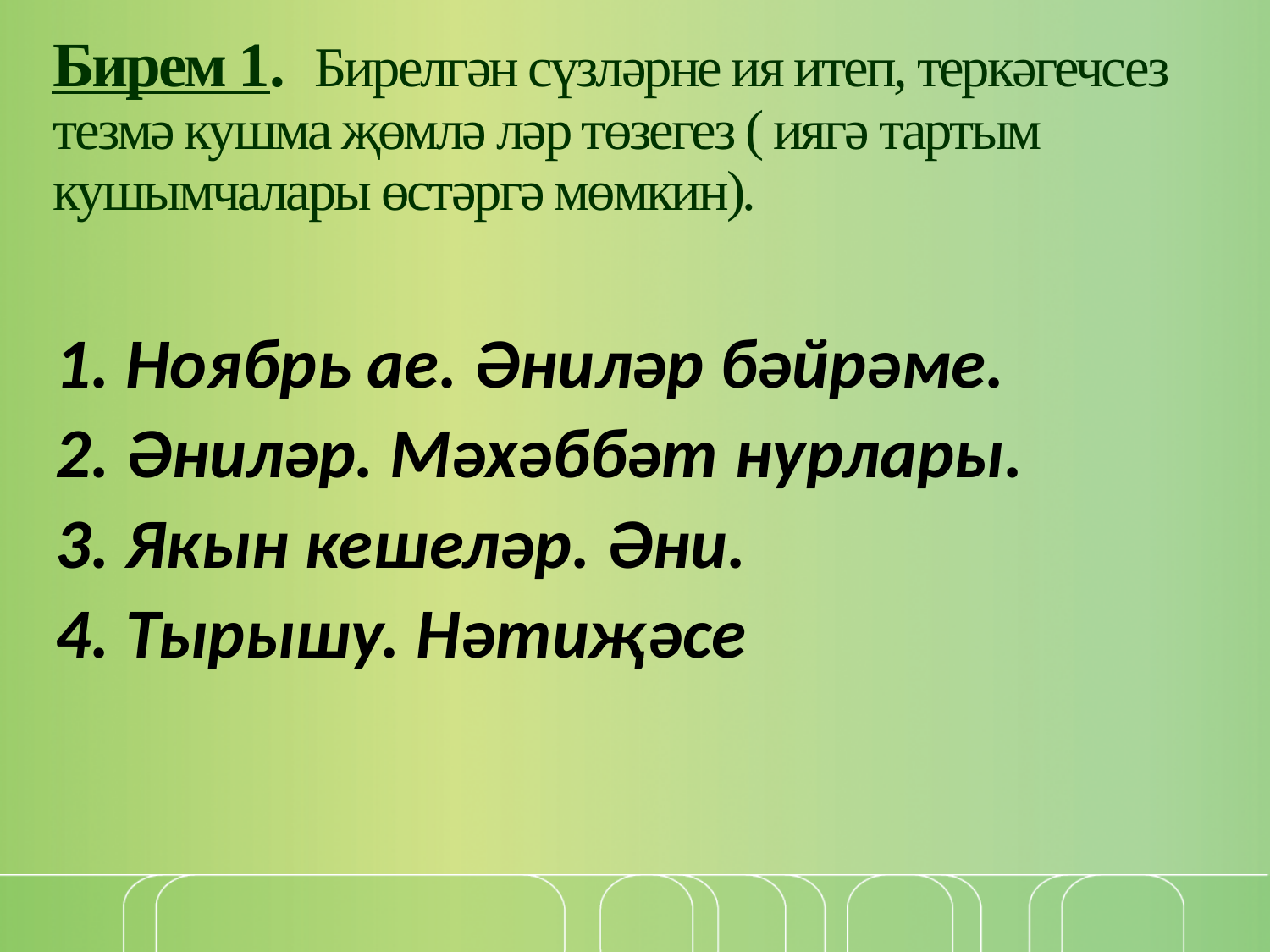

# Бирем 1.  Бирелгән сүзләрне ия итеп, теркәгечсез тезмә кушма җөмлә ләр төзегез ( иягә тартым кушымчалары өстәргә мөмкин).

1. Ноябрь ае. Әниләр бәйрәме.
2. Әниләр. Мәхәббәт нурлары.
3. Якын кешеләр. Әни.
4. Тырышу. Нәтиҗәсе